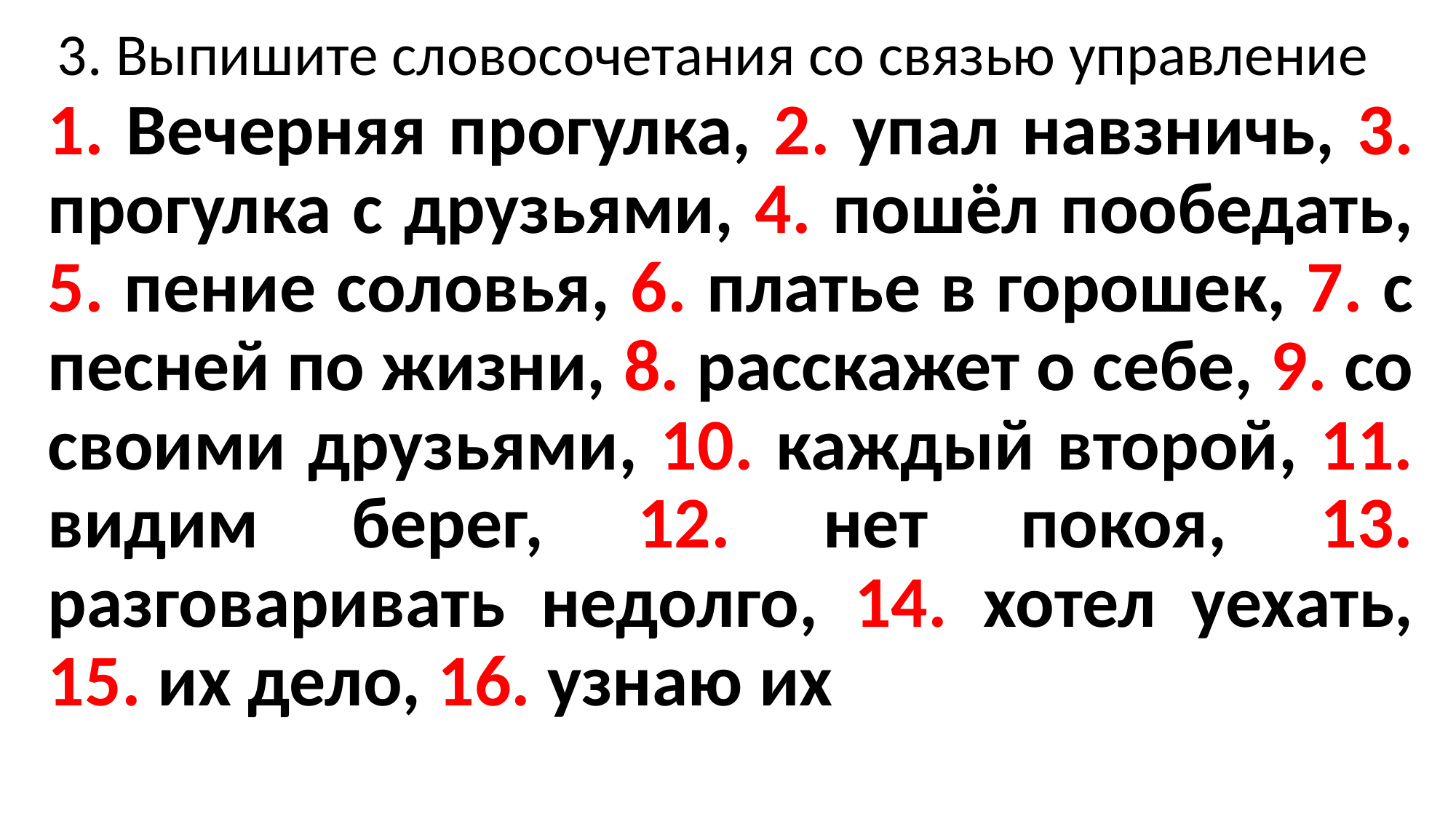

# 3. Выпишите словосочетания со связью управление
1. Вечерняя прогулка, 2. упал навзничь, 3. прогулка с друзьями, 4. пошёл пообедать, 5. пение соловья, 6. платье в горошек, 7. с песней по жизни, 8. расскажет о себе, 9. со своими друзьями, 10. каждый второй, 11. видим берег, 12. нет покоя, 13. разговаривать недолго, 14. хотел уехать, 15. их дело, 16. узнаю их